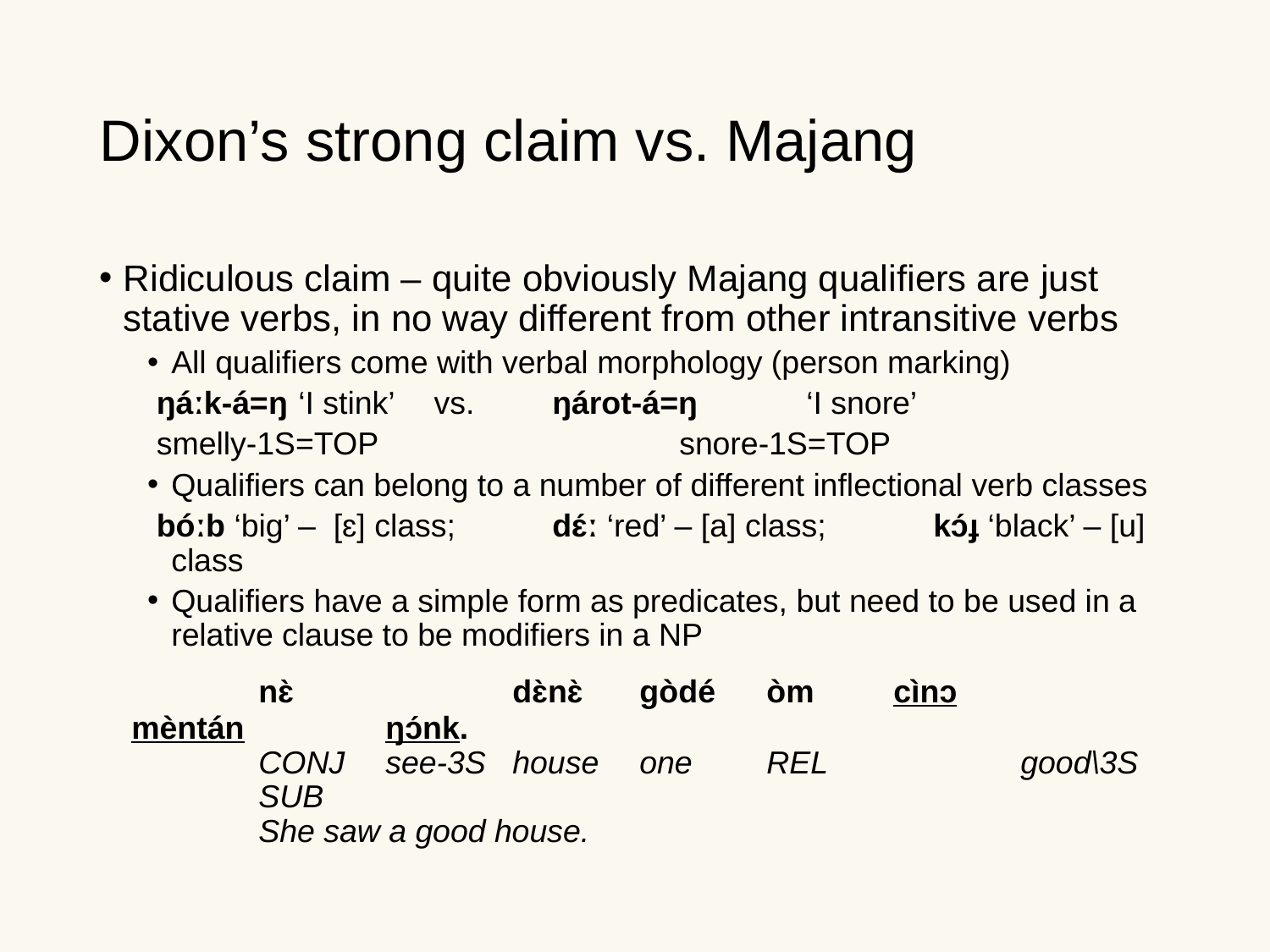

Dixon’s strong claim vs. Majang
Ridiculous claim – quite obviously Majang qualifiers are just stative verbs, in no way different from other intransitive verbs
All qualifiers come with verbal morphology (person marking)
 ŋáːk-á=ŋ 	‘I stink’	 vs. 	ŋárot-á=ŋ 	‘I snore’
 smelly-1s=top			snore-1s=top
Qualifiers can belong to a number of different inflectional verb classes
 bóːb ‘big’ –  [ɛ] class;	dɛ́ː ‘red’ – [a] class; 	kɔ́ɟ ‘black’ – [u] class
Qualifiers have a simple form as predicates, but need to be used in a relative clause to be modifiers in a NP
	nɛ̀ 		dɛ̀nɛ̀ 	gòdé	òm	cìnɔ		mèntán		ŋɔ́nk.
	conj	see-3s	house	one	rel		good\3s		sub
	She saw a good house.